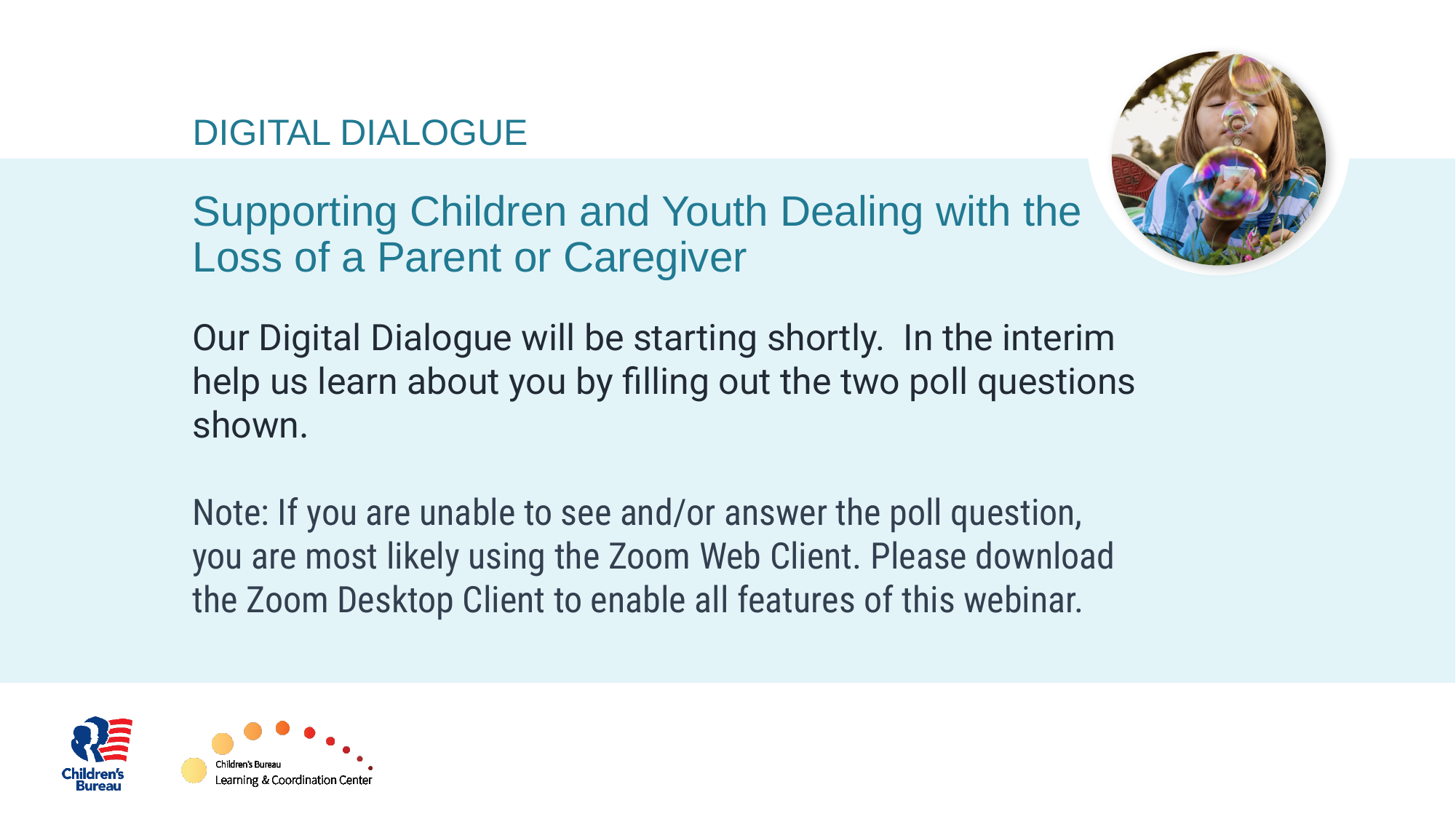

Supporting Children and Youth Dealing with the Loss of a Parent or Caregiver
Our Digital Dialogue will be starting shortly.  In the interim help us learn about you by filling out the two poll questions shown.

Note: If you are unable to see and/or answer the poll question, you are most likely using the Zoom Web Client. Please download the Zoom Desktop Client to enable all features of this webinar.